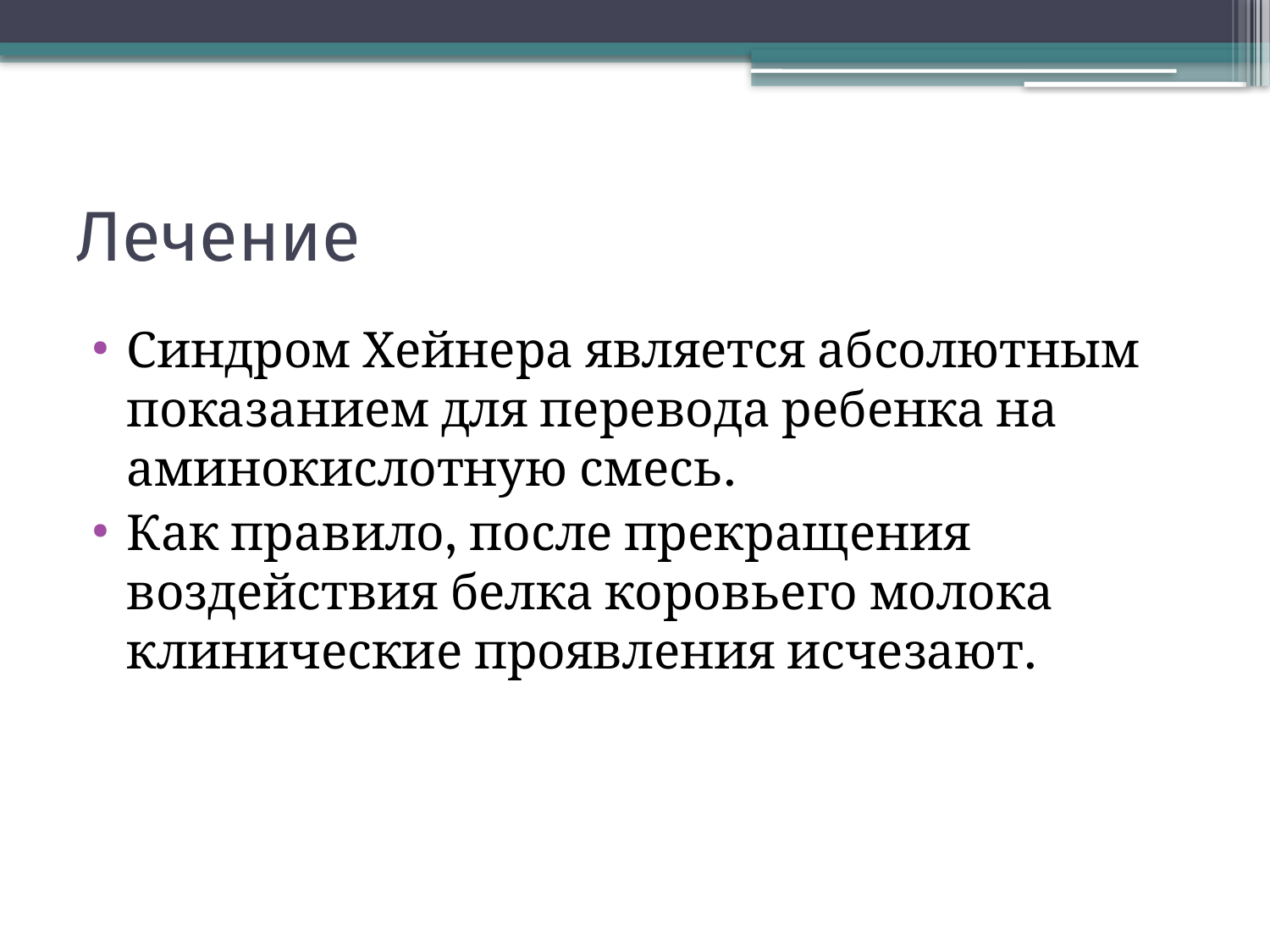

# Лечение
Синдром Хейнера является абсолютным показанием для перевода ребенка на аминокислотную смесь.
Как правило, после прекращения воздействия белка коровьего молока клинические проявления исчезают.